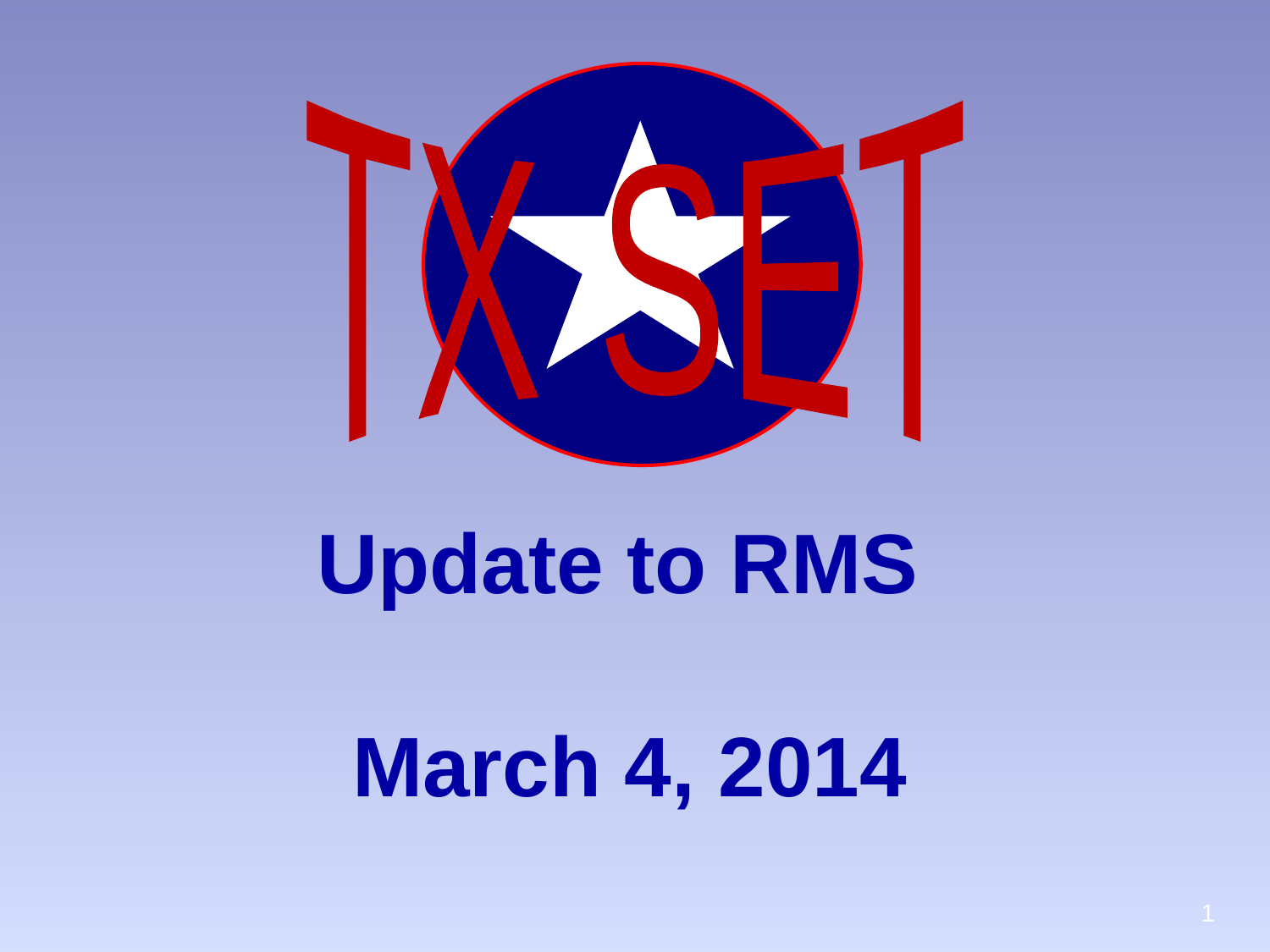

TX SET

# Update to RMS March 4, 2014
1